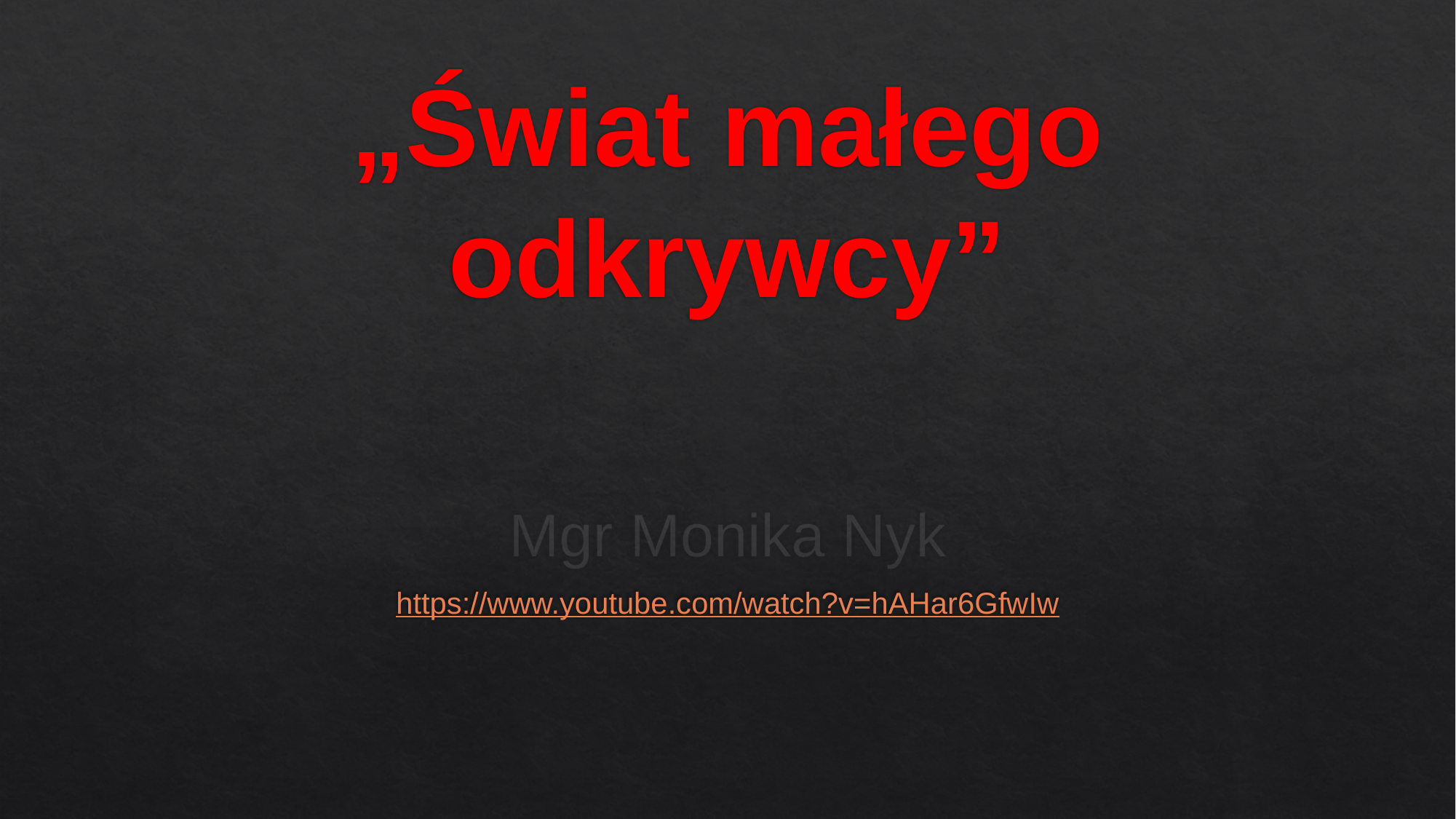

# „Świat małego odkrywcy”
Mgr Monika Nyk
https://www.youtube.com/watch?v=hAHar6GfwIw